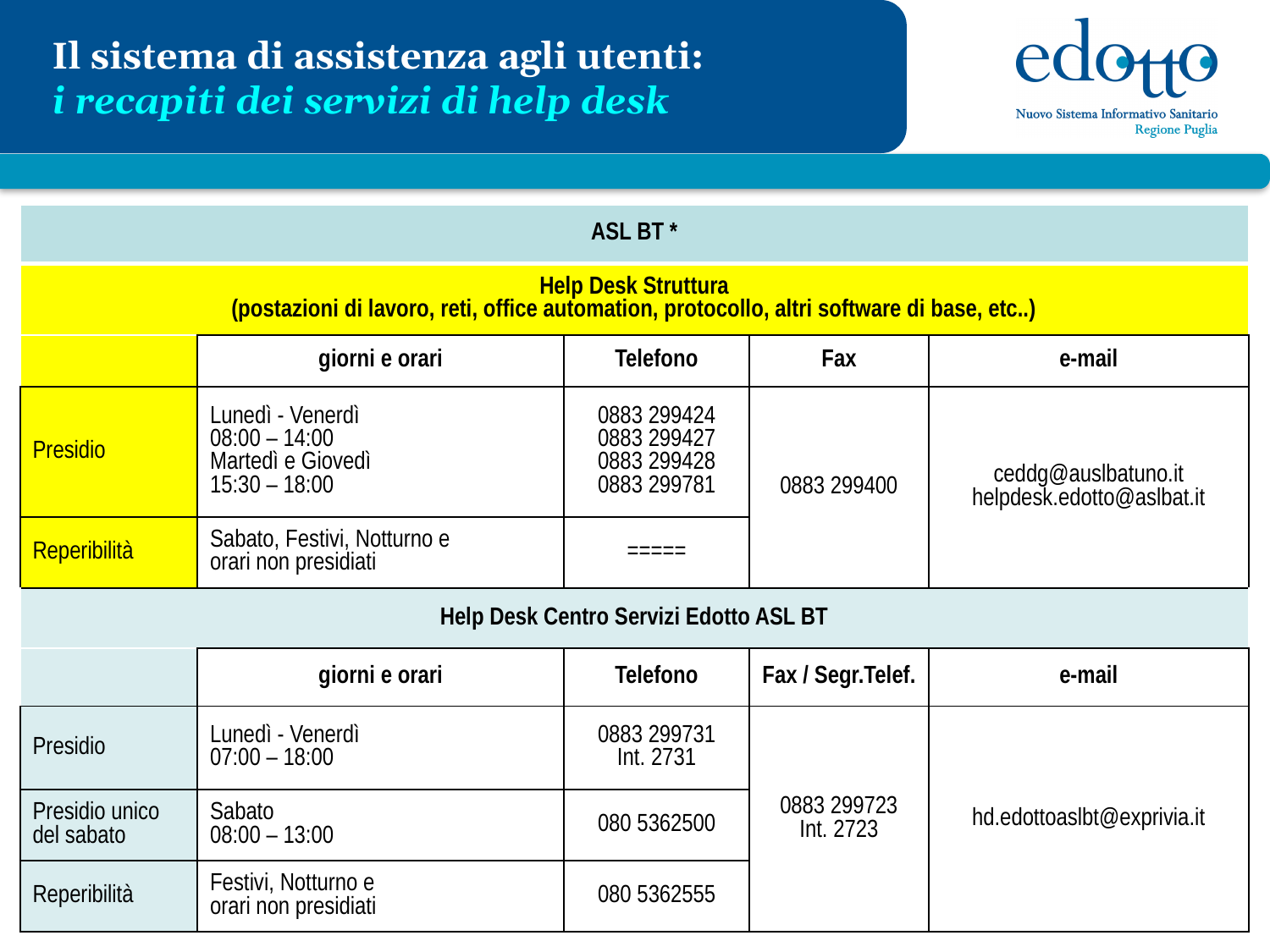

# Il sistema di assistenza agli utenti: i recapiti dei servizi di help desk
| ASL BT \* |  |  |  |  |
| --- | --- | --- | --- | --- |
| Help Desk Struttura (postazioni di lavoro, reti, office automation, protocollo, altri software di base, etc..) |  |  |  |  |
|  | giorni e orari | Telefono | Fax | e-mail |
| Presidio | Lunedì - Venerdì 08:00 – 14:00 Martedì e Giovedì 15:30 – 18:00 | 0883 299424 0883 299427 0883 299428 0883 299781 | 0883 299400 | ceddg@auslbatuno.it helpdesk.edotto@aslbat.it |
| Reperibilità | Sabato, Festivi, Notturno e orari non presidiati | ===== |  |  |
| Help Desk Centro Servizi Edotto ASL BT |  |  |  |  |
|  | giorni e orari | Telefono | Fax / Segr.Telef. | e-mail |
| Presidio | Lunedì - Venerdì 07:00 – 18:00 | 0883 299731 Int. 2731 | 0883 299723 Int. 2723 | hd.edottoaslbt@exprivia.it |
| Presidio unico del sabato | Sabato 08:00 – 13:00 | 080 5362500 |  |  |
| Reperibilità | Festivi, Notturno e orari non presidiati | 080 5362555 |  |  |